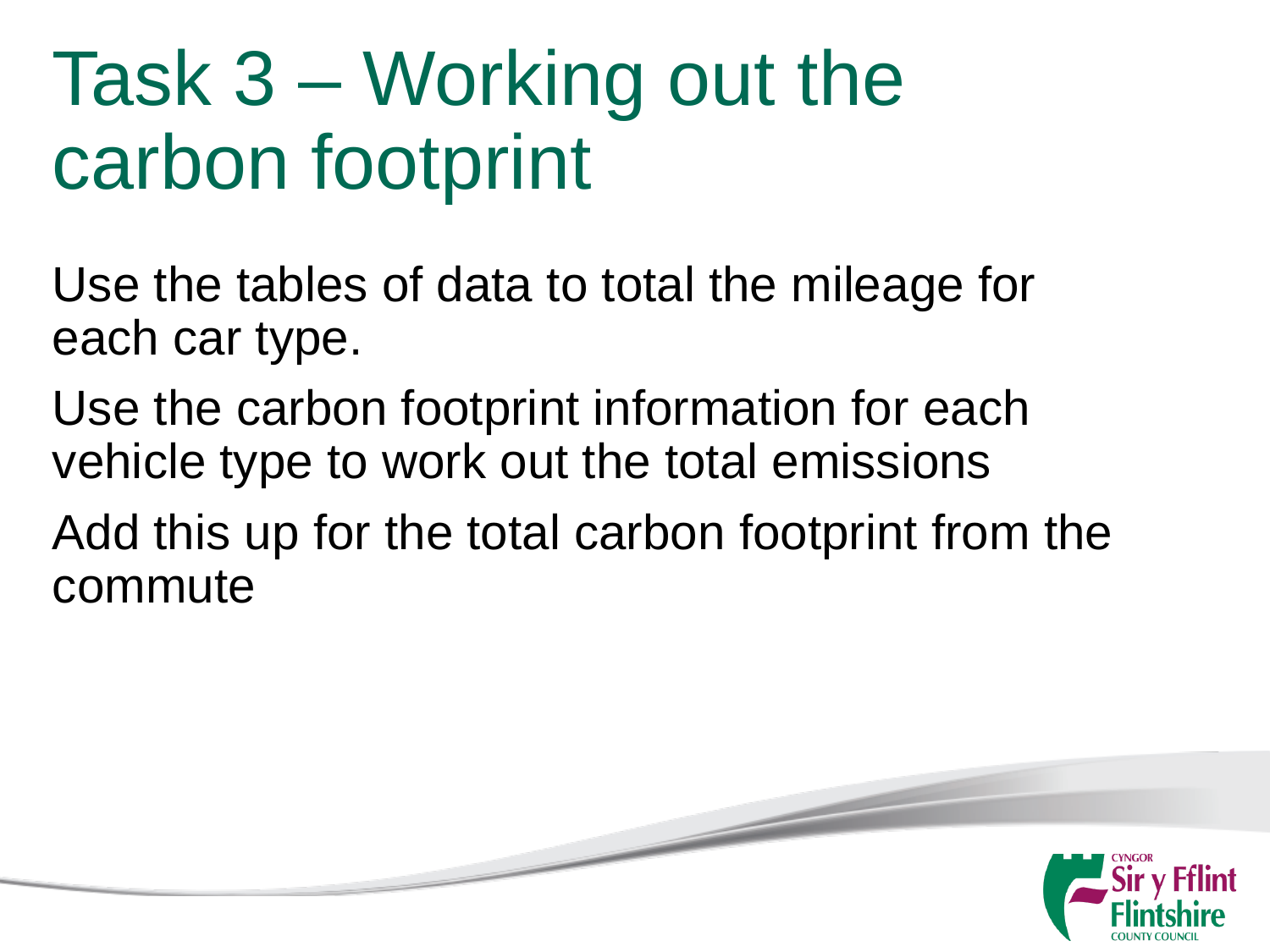

# Task 3 – Working out the carbon footprint
Use the tables of data to total the mileage for each car type.
Use the carbon footprint information for each vehicle type to work out the total emissions
Add this up for the total carbon footprint from the commute